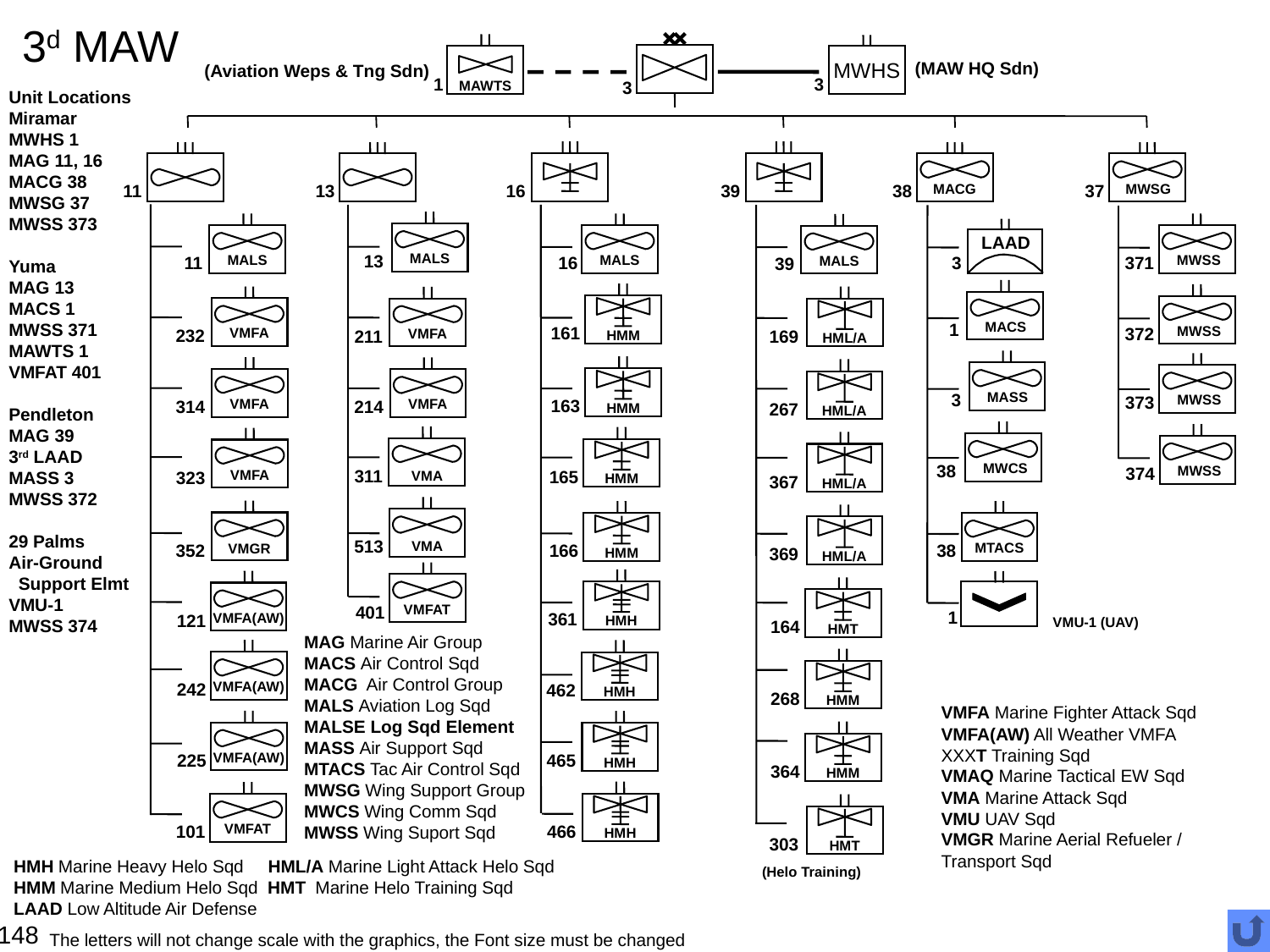

# 3d MAW

3

MAWTS
1

MWHS
3
(MAW HQ Sdn)
(Aviation Weps & Tng Sdn)

Unit Locations
Miramar
MWHS 1
MAG 11, 16
MACG 38
MWSG 37
MWSS 373

Yuma
MAG 13
MACS 1
MWSS 371
MAWTS 1
VMFAT 401

Pendleton
MAG 39
3rd LAAD
MASS 3
MWSS 372

29 Palms
Air-Ground
  Support Elmt
VMU-1
MWSS 374

16

39

11

13

MACG
38

MWSG
37

MALS
13

MALS
11

MALS
16

MWSS
371

MALS
39

LAAD
3

MACS
1

HMM
161

MWSS
372

VMFA
232

HML/A
169

VMFA
211

MASS
3

MWSS
373

HMM
163

VMFA
314

VMFA
214

HML/A
267

MWCS
38

MWSS
374

VMA
311

HMM
165

VMFA
323

HML/A
367

VMA
513

VMGR
352

HMM
166

MTACS
38

HML/A
369

VMFAT
401

HMH
361

VMFA(AW)
121

1

HMT
164

VMU-1 (UAV)
MAG Marine Air Group
MACS Air Control Sqd
MACG  Air Control Group
MALS Aviation Log Sqd
MALSE Log Sqd Element
MASS Air Support Sqd
MTACS Tac Air Control Sqd
MWSG Wing Support Group
MWCS Wing Comm Sqd
MWSS Wing Suport Sqd

VMFA(AW)
242

HMH
462

HMM
268

VMFA Marine Fighter Attack Sqd
VMFA(AW) All Weather VMFA
XXXT Training Sqd
VMAQ Marine Tactical EW Sqd
VMA Marine Attack Sqd
VMU UAV Sqd
VMGR Marine Aerial Refueler /
Transport Sqd

VMFA(AW)
225

HMH
465

HMM
364

HMH
466

VMFAT
101

HMT
303

HMH Marine Heavy Helo Sqd     HML/A Marine Light Attack Helo Sqd
HMM Marine Medium Helo Sqd  HMT  Marine Helo Training Sqd
LAAD Low Altitude Air Defense
(Helo Training)
148

The letters will not change scale with the graphics, the Font size must be changed